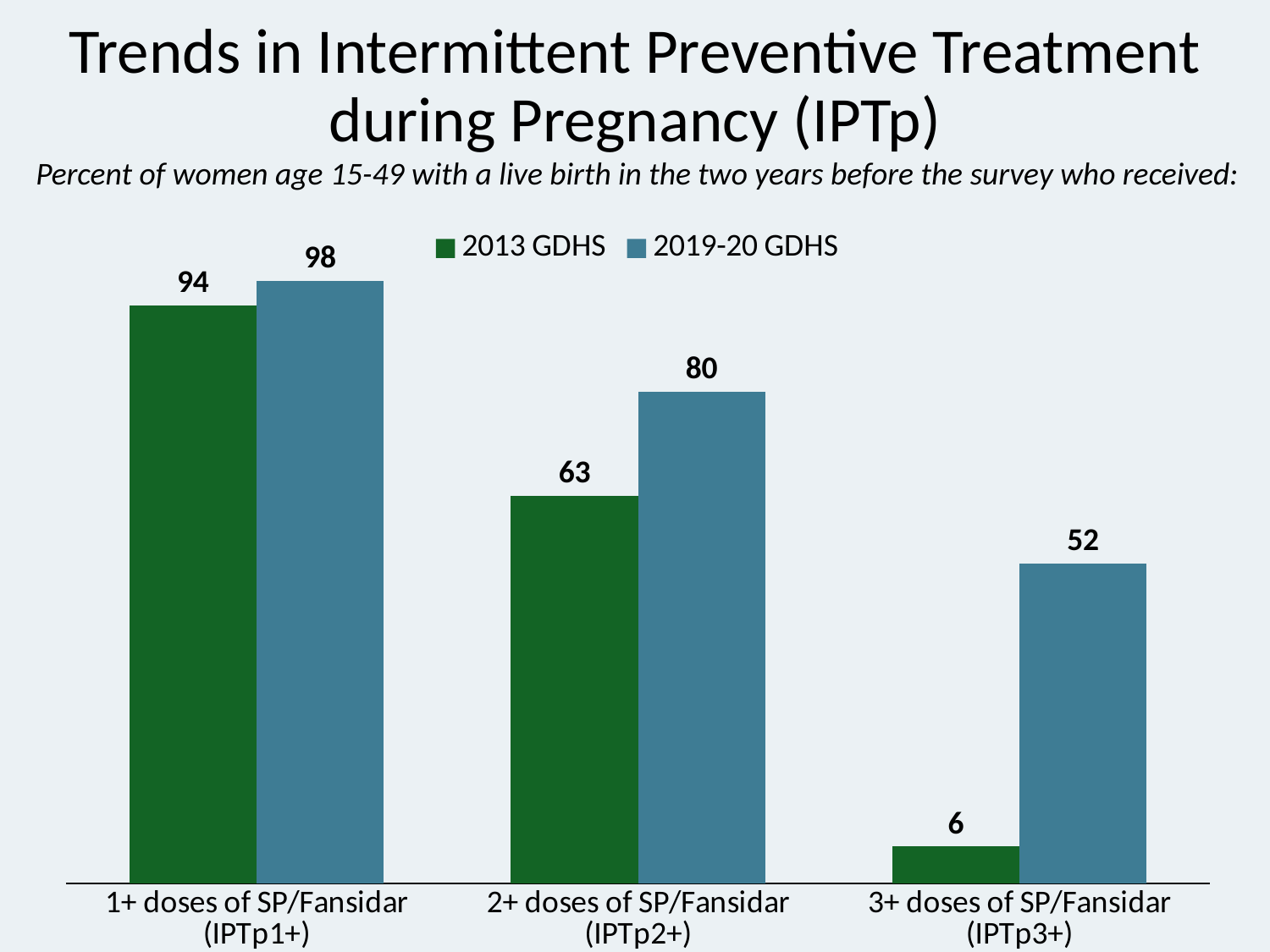

# Trends in Intermittent Preventive Treatment during Pregnancy (IPTp)
Percent of women age 15-49 with a live birth in the two years before the survey who received:

### Chart

| Category | 2013 GDHS | 2019-20 GDHS |
|---|---|---|
| 1+ doses of SP/Fansidar (IPTp1+) | 94.0 | 98.0 |
| 2+ doses of SP/Fansidar (IPTp2+) | 63.0 | 80.0 |
| 3+ doses of SP/Fansidar (IPTp3+) | 6.0 | 52.0 |